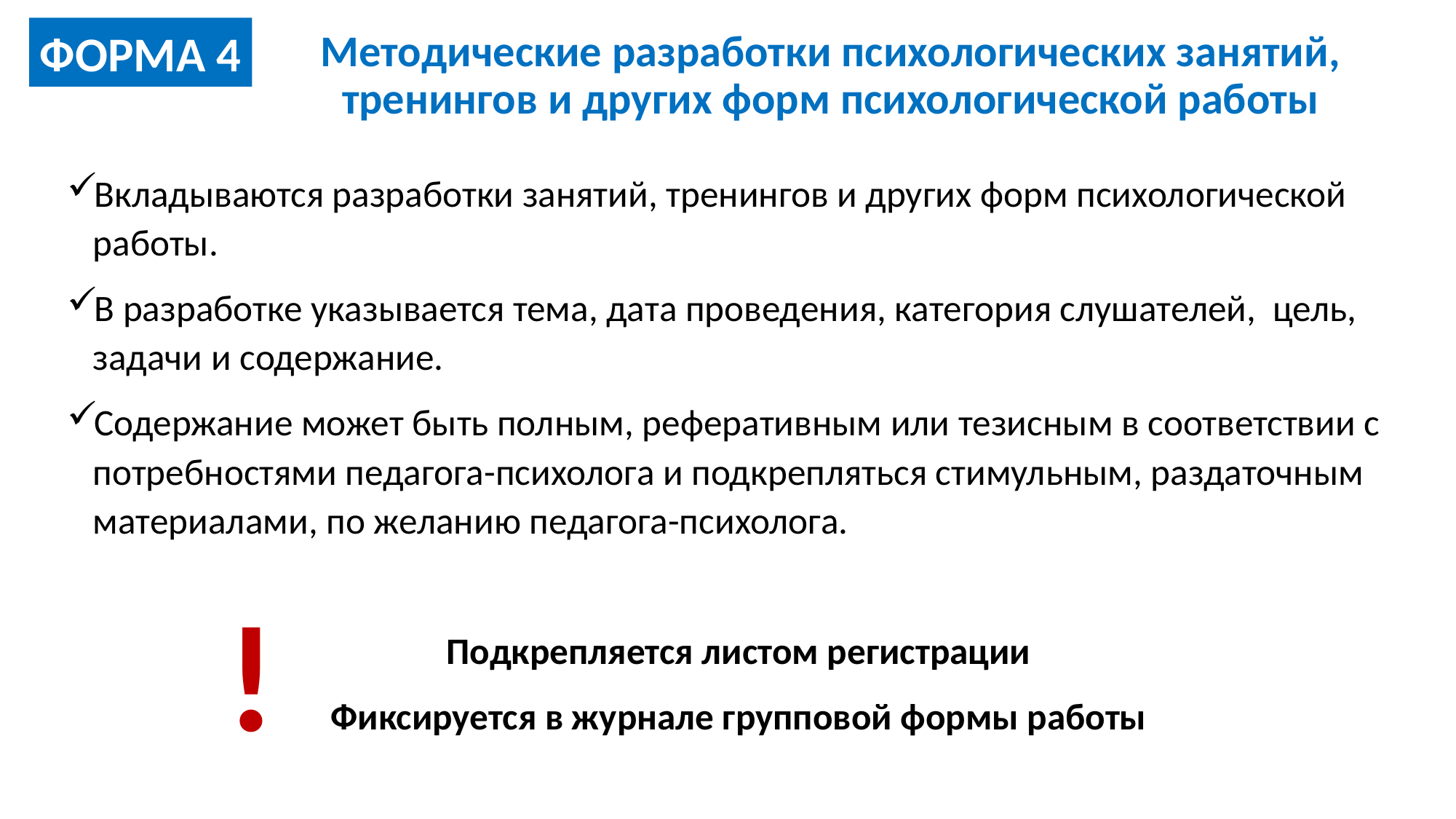

ФОРМА 4
Методические разработки психологических занятий, тренингов и других форм психологической работы
Вкладываются разработки занятий, тренингов и других форм психологической работы.
В разработке указывается тема, дата проведения, категория слушателей,  цель, задачи и содержание.
Содержание может быть полным, реферативным или тезисным в соответствии с потребностями педагога-психолога и подкрепляться стимульным, раздаточным материалами, по желанию педагога-психолога.

Подкрепляется листом регистрации
Фиксируется в журнале групповой формы работы
!